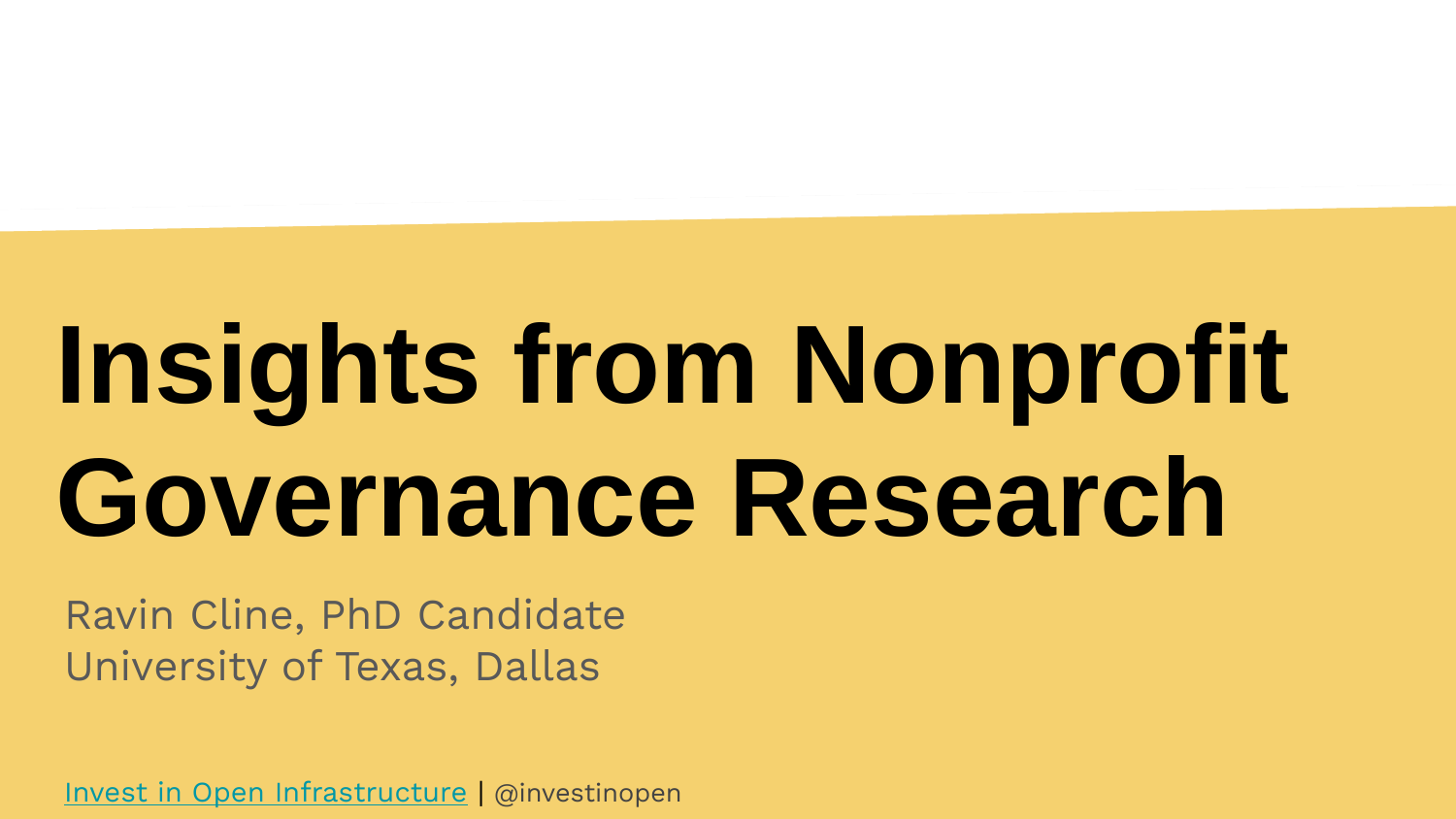

# Insights from Nonprofit Governance Research
Ravin Cline, PhD Candidate
University of Texas, Dallas